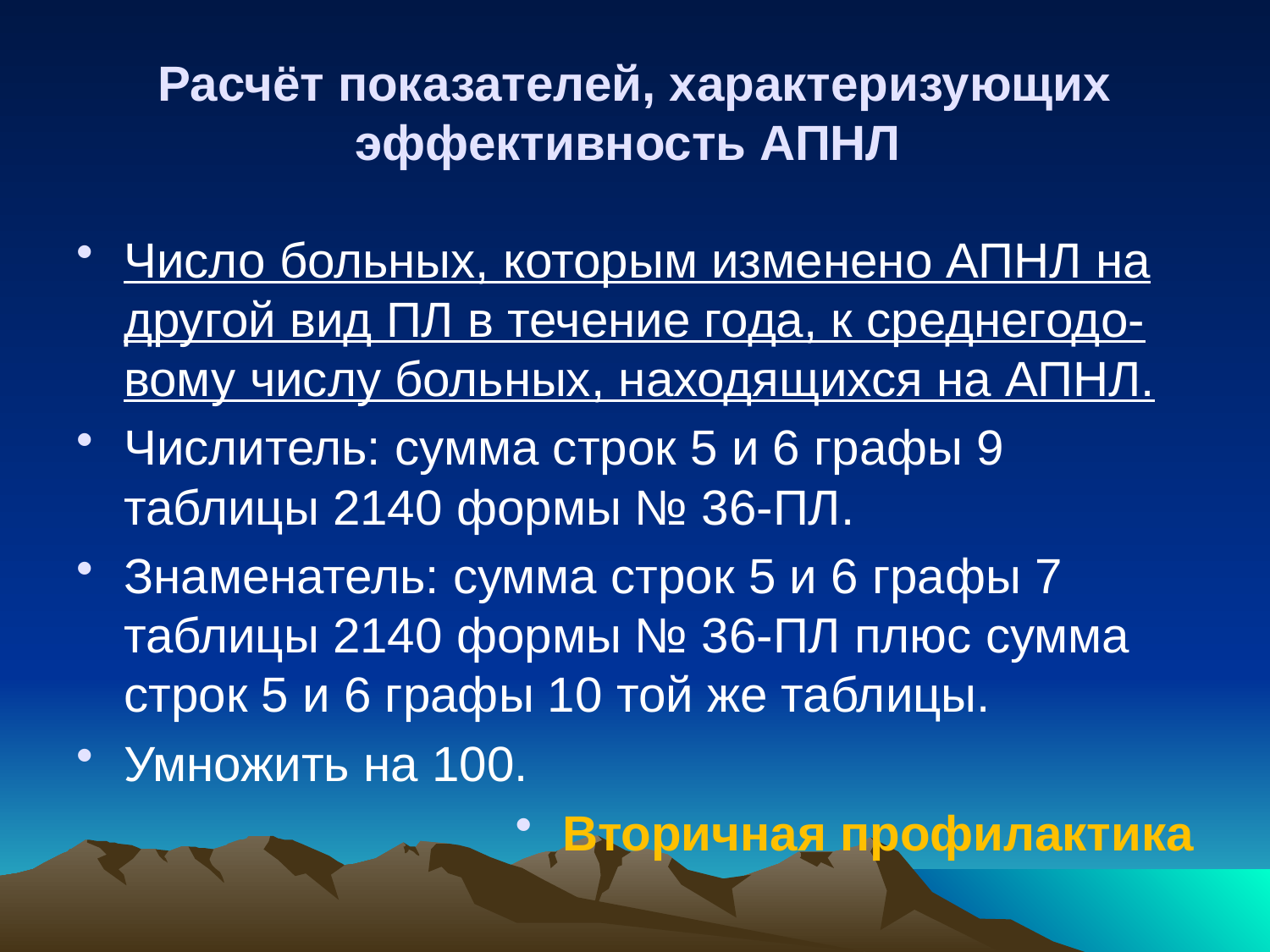

# Расчёт показателей, характеризующих эффективность АПНЛ
Число больных, которым изменено АПНЛ на другой вид ПЛ в течение года, к среднегодо-вому числу больных, находящихся на АПНЛ.
Числитель: сумма строк 5 и 6 графы 9 таблицы 2140 формы № 36-ПЛ.
Знаменатель: сумма строк 5 и 6 графы 7 таблицы 2140 формы № 36-ПЛ плюс сумма строк 5 и 6 графы 10 той же таблицы.
Умножить на 100.
Вторичная профилактика